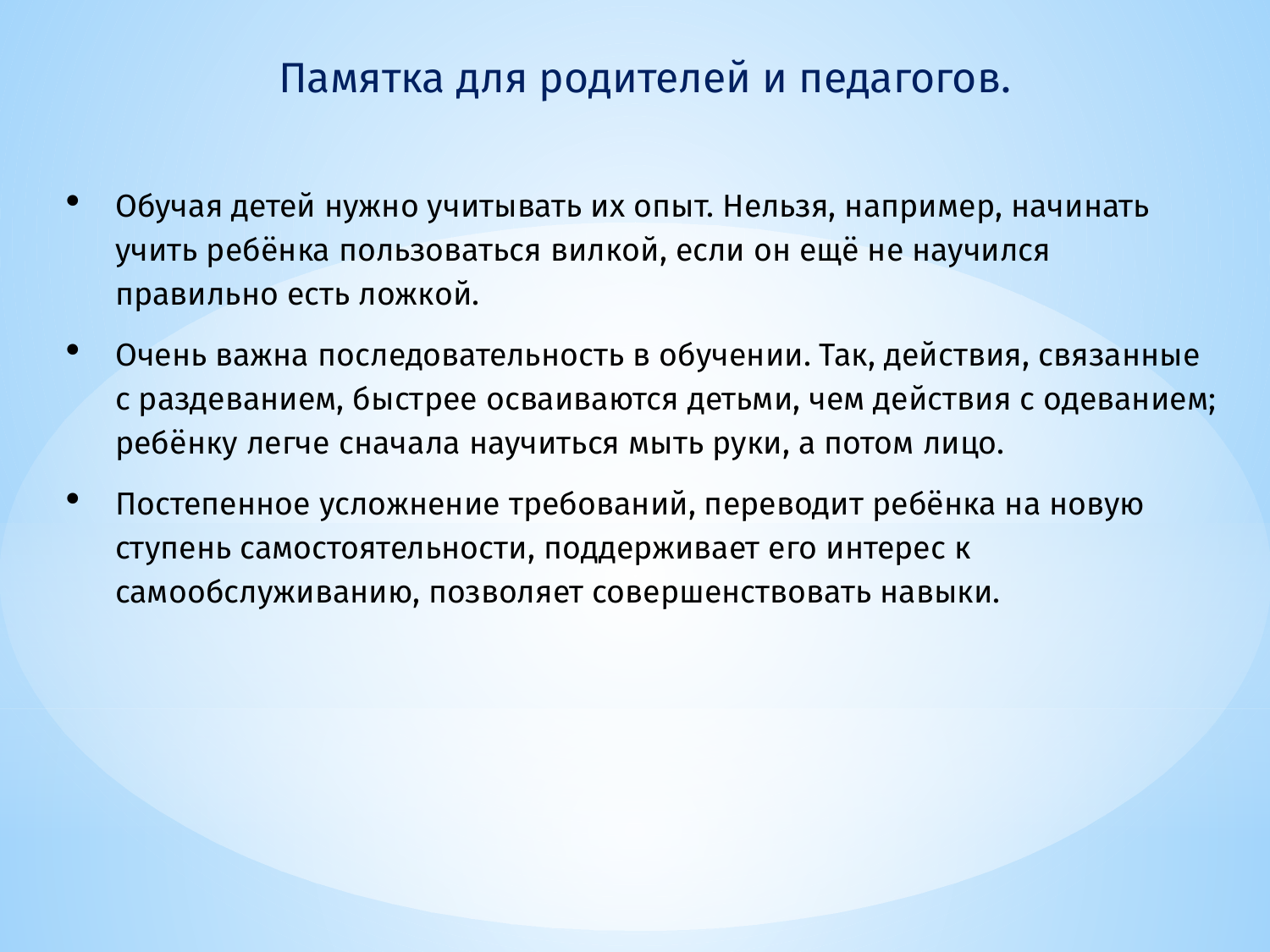

Памятка для родителей и педагогов.

Обучая детей нужно учитывать их опыт. Нельзя, например, начинать учить ребёнка пользоваться вилкой, если он ещё не научился правильно есть ложкой.
Очень важна последовательность в обучении. Так, действия, связанные с раздеванием, быстрее осваиваются детьми, чем действия с одеванием; ребёнку легче сначала научиться мыть руки, а потом лицо.
Постепенное усложнение требований, переводит ребёнка на новую ступень самостоятельности, поддерживает его интерес к самообслуживанию, позволяет совершенствовать навыки.